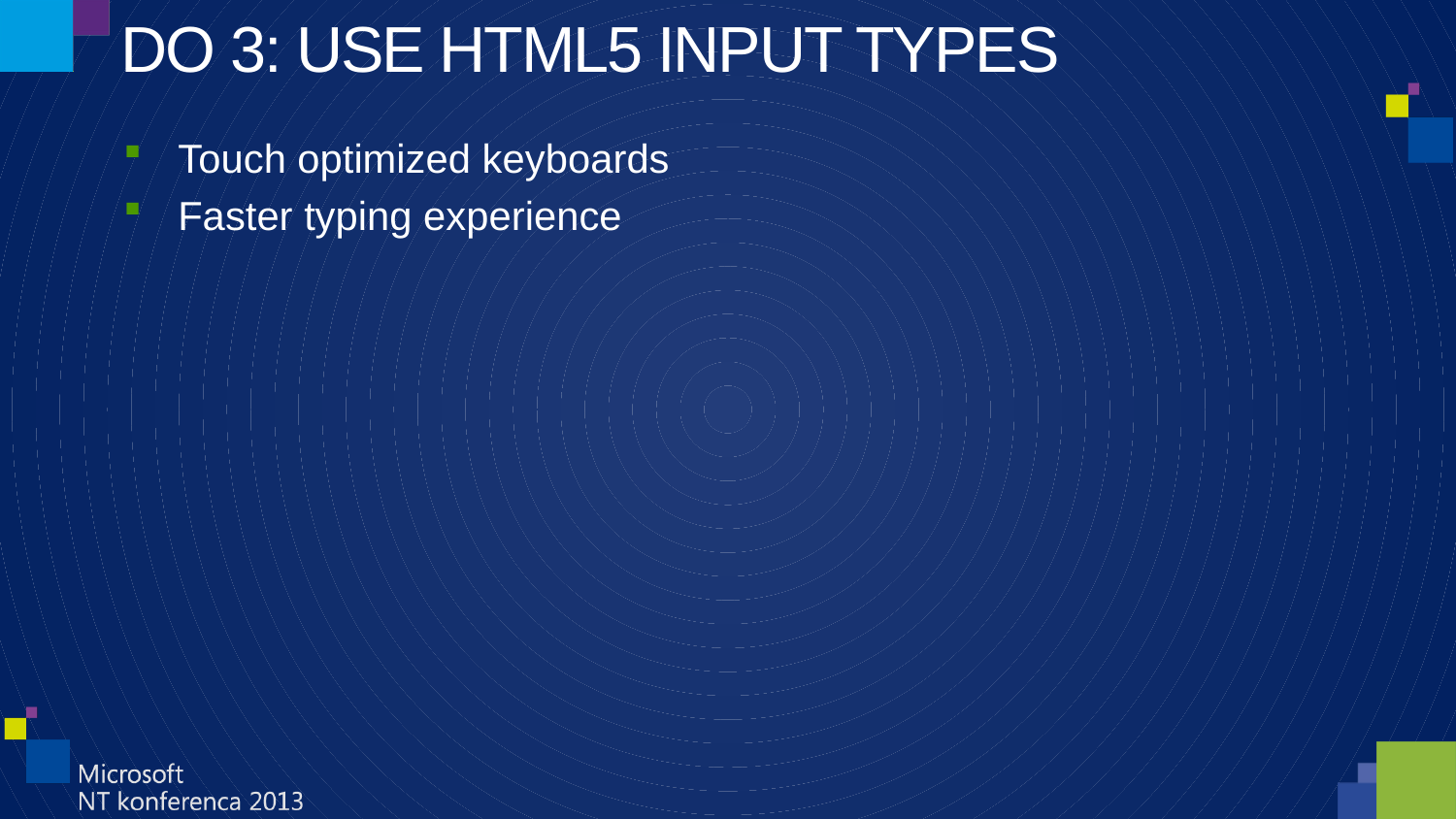

# DO 3: USE HTML5 INPUT TYPES
Touch optimized keyboards
Faster typing experience